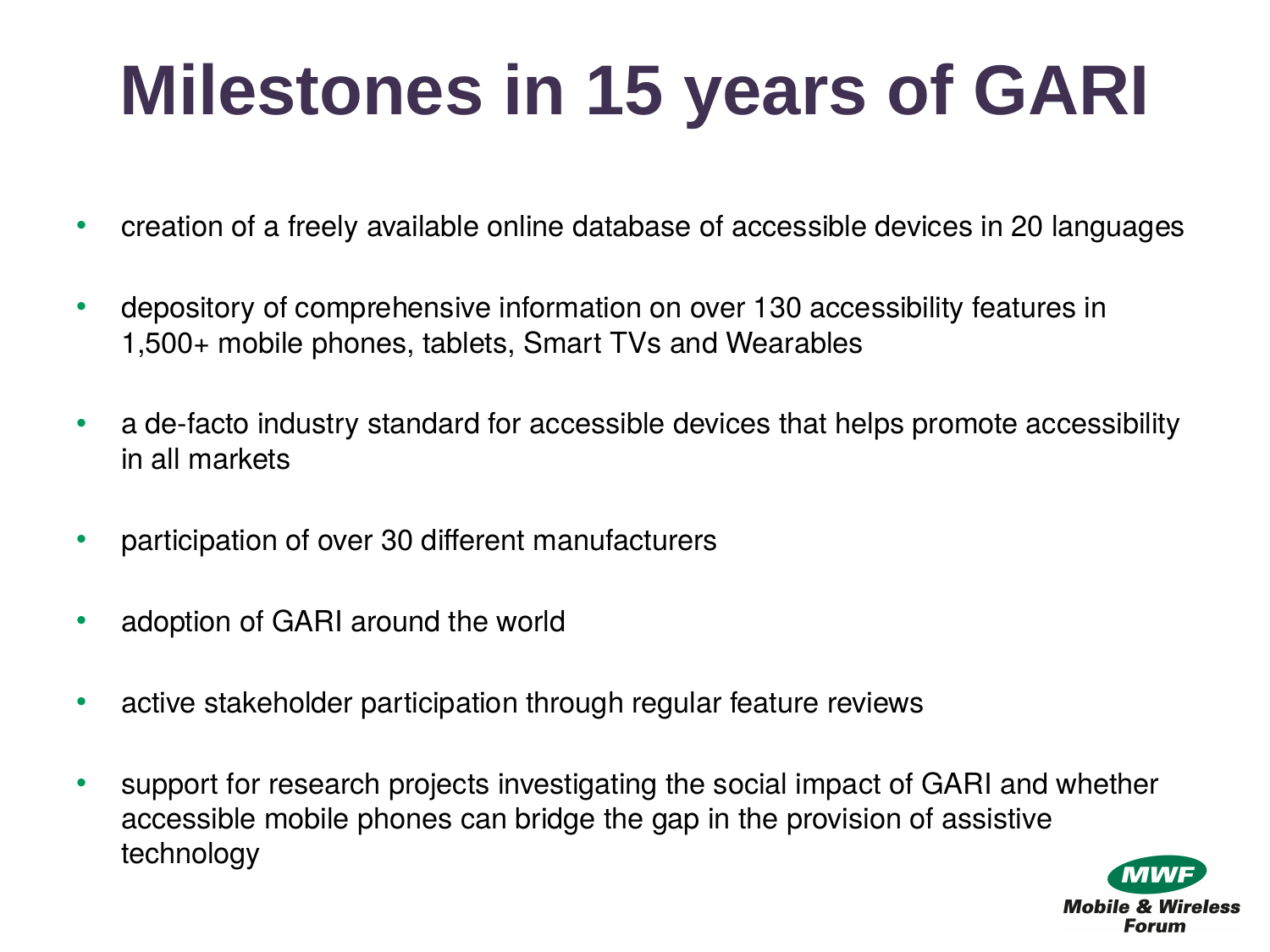

# Milestones in 15 years of GARI

creation of a freely available online database of accessible devices in 20 languages

depository of comprehensive information on over 130 accessibility features in 1,500+ mobile phones, tablets, Smart TVs and Wearables

a de-facto industry standard for accessible devices that helps promote accessibility in all markets

participation of over 30 different manufacturers

adoption of GARI around the world

active stakeholder participation through regular feature reviews

support for research projects investigating the social impact of GARI and whether accessible mobile phones can bridge the gap in the provision of assistive technology